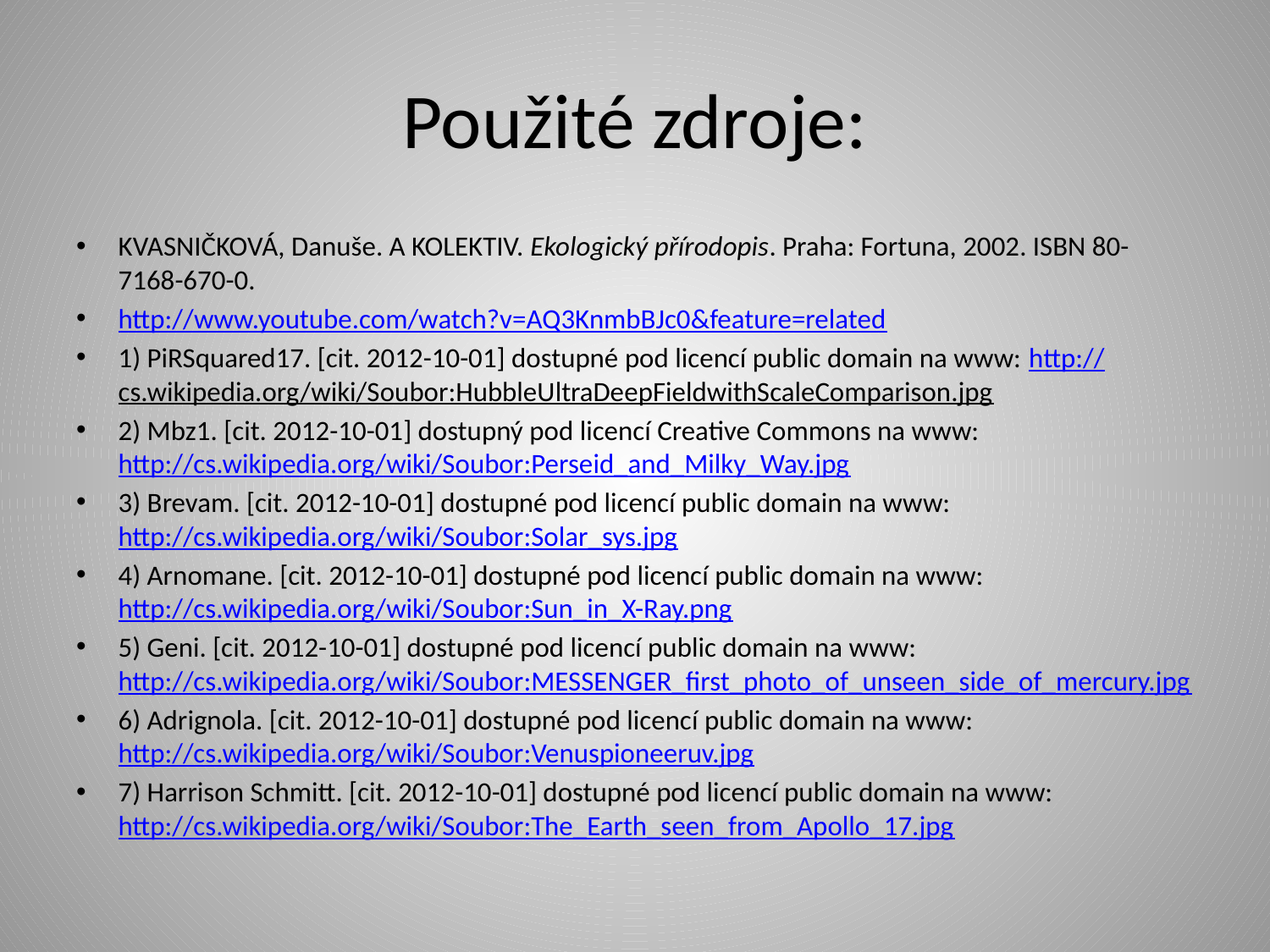

# Použité zdroje:
KVASNIČKOVÁ, Danuše. A KOLEKTIV. Ekologický přírodopis. Praha: Fortuna, 2002. ISBN 80-7168-670-0.
http://www.youtube.com/watch?v=AQ3KnmbBJc0&feature=related
1) PiRSquared17. [cit. 2012-10-01] dostupné pod licencí public domain na www: http://cs.wikipedia.org/wiki/Soubor:HubbleUltraDeepFieldwithScaleComparison.jpg
2) Mbz1. [cit. 2012-10-01] dostupný pod licencí Creative Commons na www: http://cs.wikipedia.org/wiki/Soubor:Perseid_and_Milky_Way.jpg
3) Brevam. [cit. 2012-10-01] dostupné pod licencí public domain na www: http://cs.wikipedia.org/wiki/Soubor:Solar_sys.jpg
4) Arnomane. [cit. 2012-10-01] dostupné pod licencí public domain na www:  http://cs.wikipedia.org/wiki/Soubor:Sun_in_X-Ray.png
5) Geni. [cit. 2012-10-01] dostupné pod licencí public domain na www: http://cs.wikipedia.org/wiki/Soubor:MESSENGER_first_photo_of_unseen_side_of_mercury.jpg
6) Adrignola. [cit. 2012-10-01] dostupné pod licencí public domain na www: http://cs.wikipedia.org/wiki/Soubor:Venuspioneeruv.jpg
7) Harrison Schmitt. [cit. 2012-10-01] dostupné pod licencí public domain na www: http://cs.wikipedia.org/wiki/Soubor:The_Earth_seen_from_Apollo_17.jpg